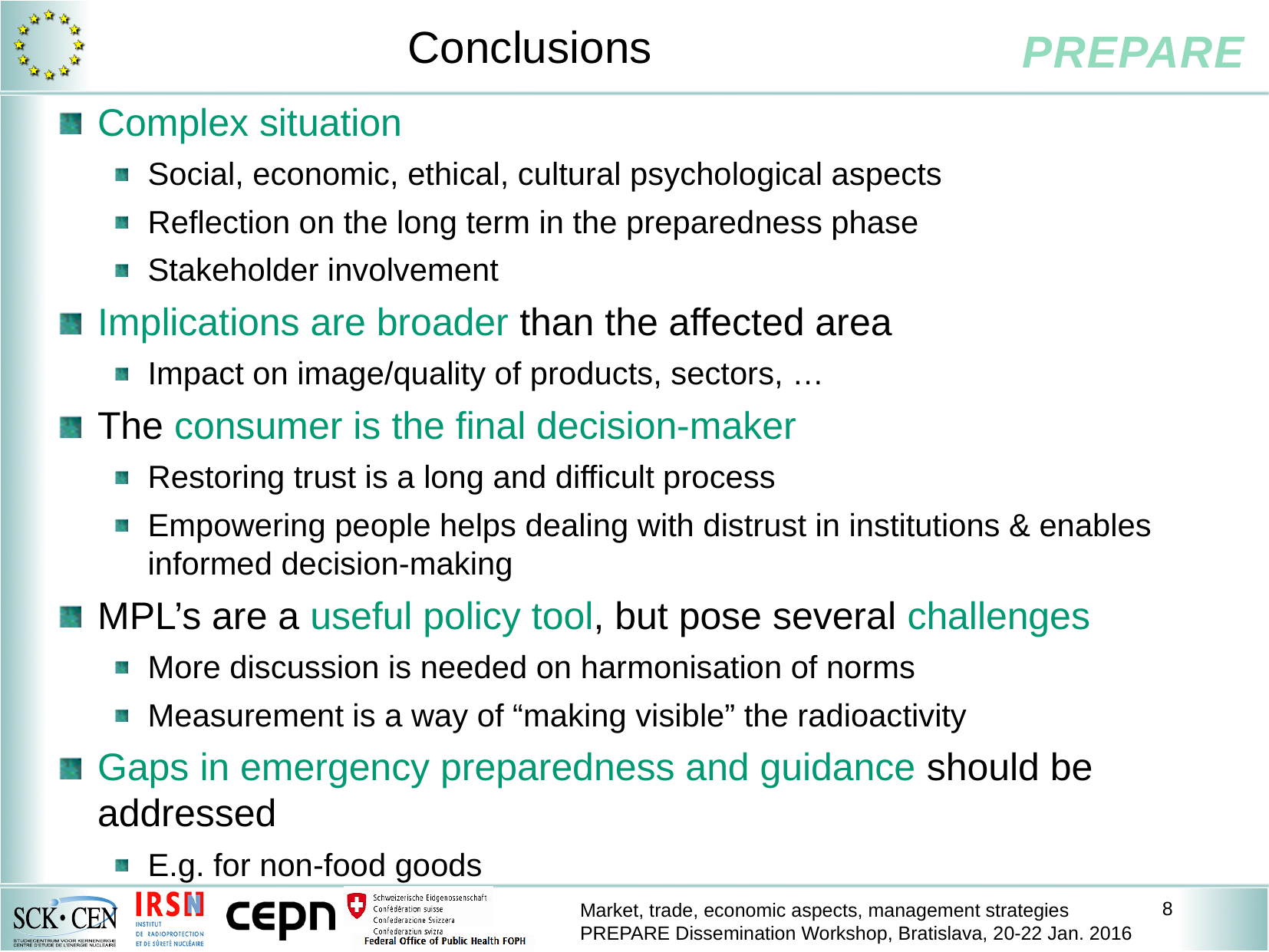

# Conclusions
Complex situation
Social, economic, ethical, cultural psychological aspects
Reflection on the long term in the preparedness phase
Stakeholder involvement
Implications are broader than the affected area
Impact on image/quality of products, sectors, …
The consumer is the final decision-maker
Restoring trust is a long and difficult process
Empowering people helps dealing with distrust in institutions & enables informed decision-making
MPL’s are a useful policy tool, but pose several challenges
More discussion is needed on harmonisation of norms
Measurement is a way of “making visible” the radioactivity
Gaps in emergency preparedness and guidance should be addressed
E.g. for non-food goods